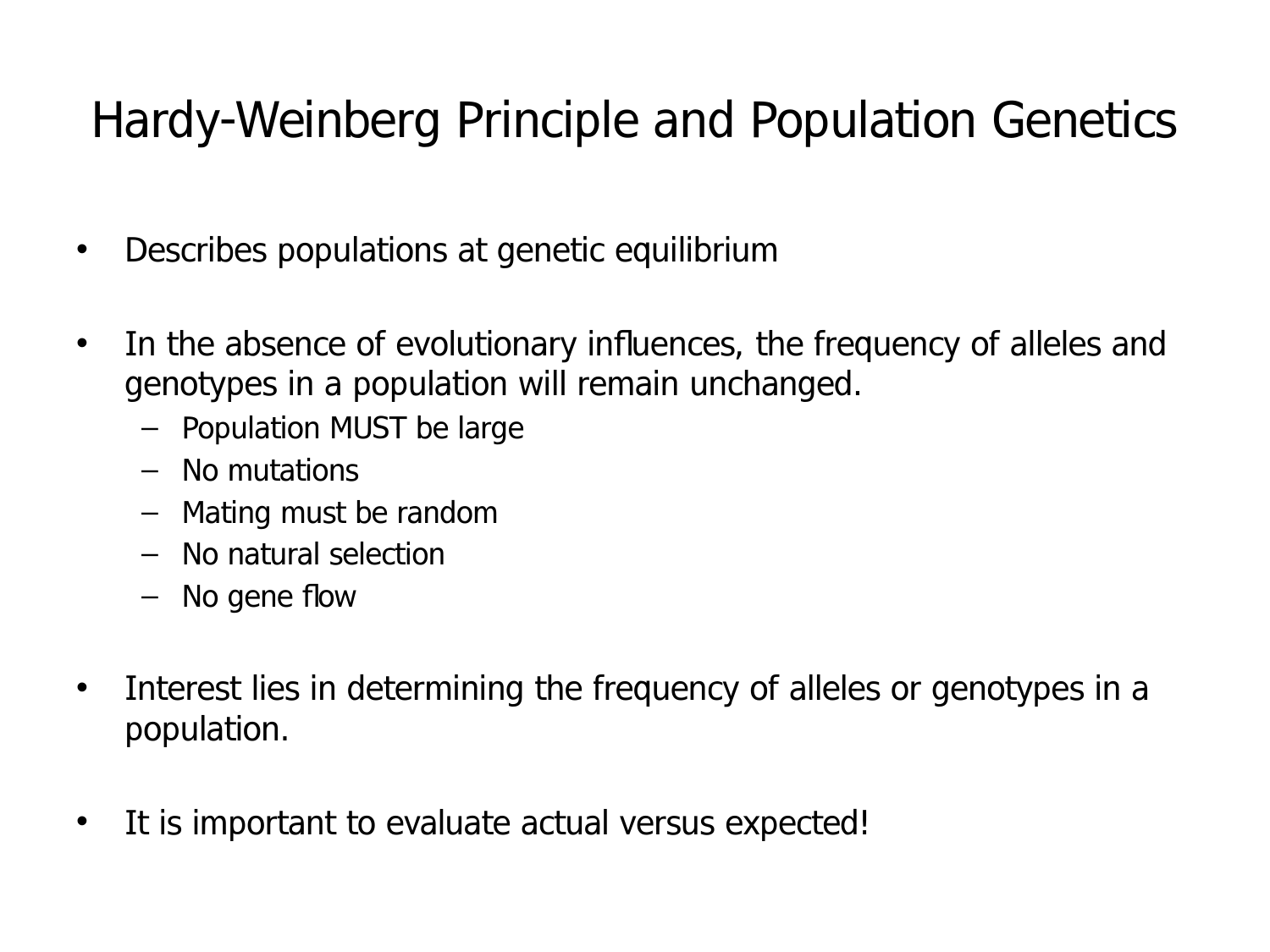

# Hardy-Weinberg Principle and Population Genetics
Describes populations at genetic equilibrium

In the absence of evolutionary influences, the frequency of alleles and genotypes in a population will remain unchanged.
Population MUST be large
No mutations
Mating must be random
No natural selection
No gene flow

Interest lies in determining the frequency of alleles or genotypes in a population.

It is important to evaluate actual versus expected!